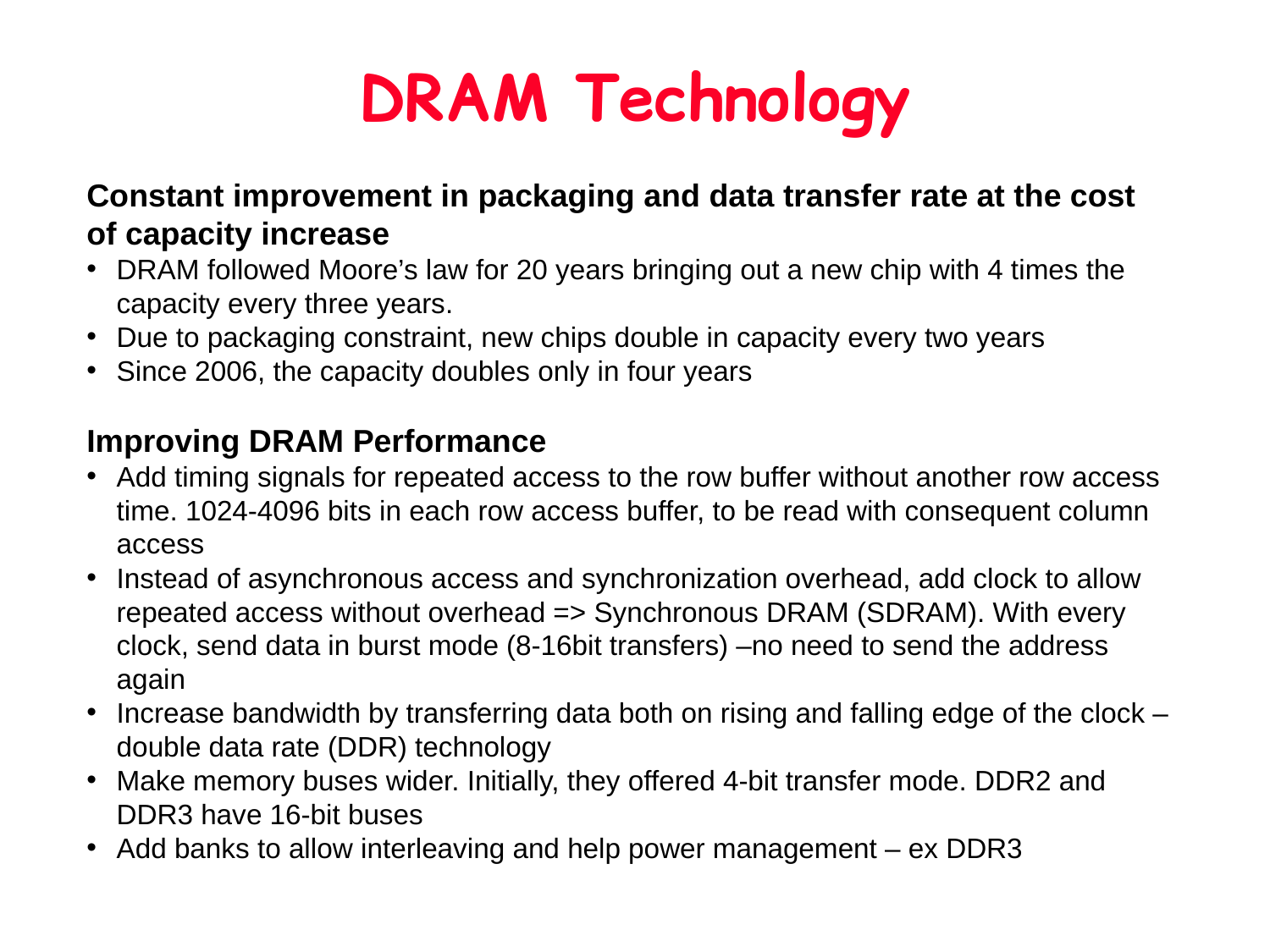

# DRAM Technology
Constant improvement in packaging and data transfer rate at the cost of capacity increase
DRAM followed Moore’s law for 20 years bringing out a new chip with 4 times the capacity every three years.
Due to packaging constraint, new chips double in capacity every two years
Since 2006, the capacity doubles only in four years

Improving DRAM Performance
Add timing signals for repeated access to the row buffer without another row access time. 1024-4096 bits in each row access buffer, to be read with consequent column access
Instead of asynchronous access and synchronization overhead, add clock to allow repeated access without overhead => Synchronous DRAM (SDRAM). With every clock, send data in burst mode (8-16bit transfers) –no need to send the address again
Increase bandwidth by transferring data both on rising and falling edge of the clock – double data rate (DDR) technology
Make memory buses wider. Initially, they offered 4-bit transfer mode. DDR2 and DDR3 have 16-bit buses
Add banks to allow interleaving and help power management – ex DDR3